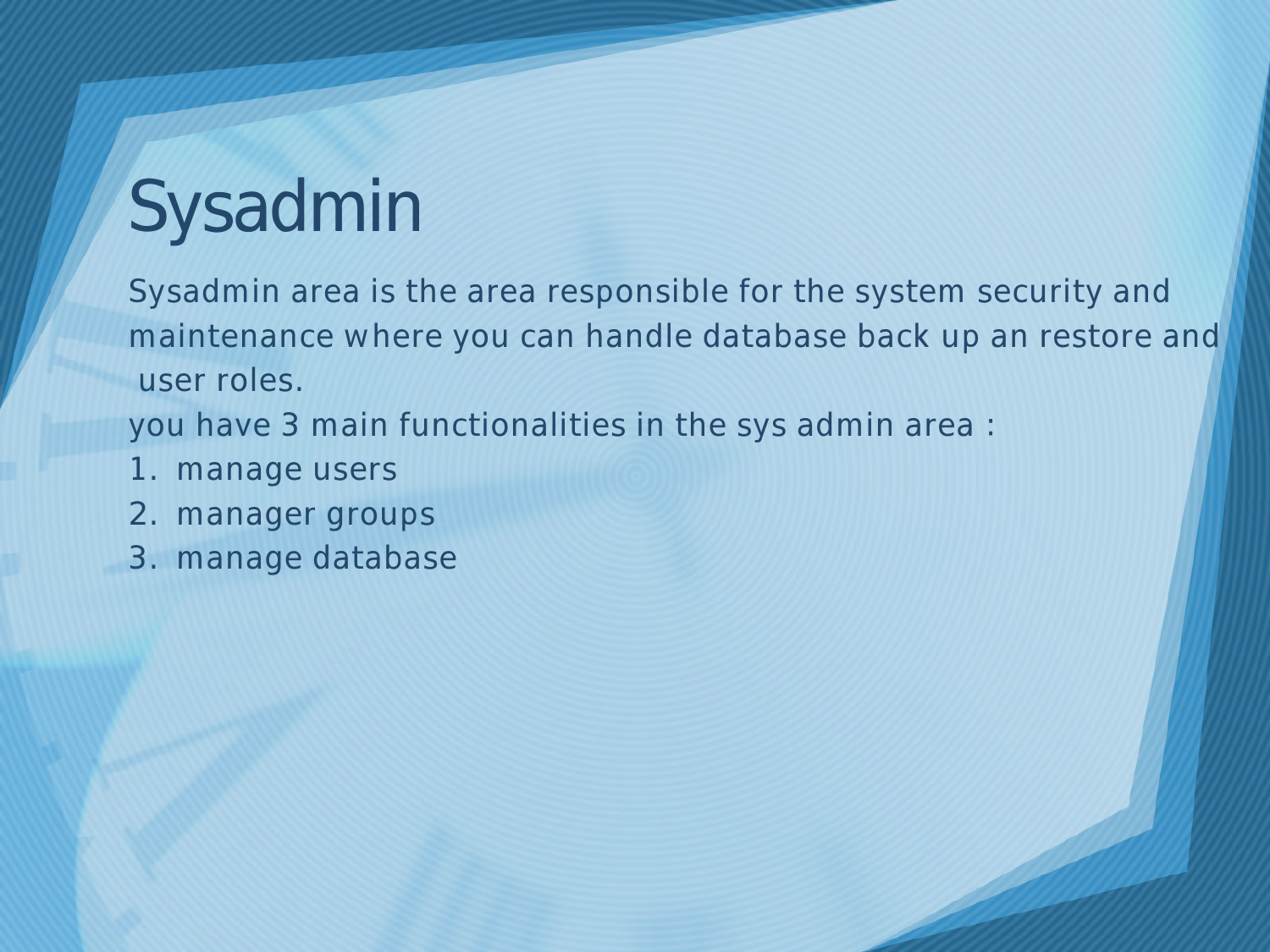

# Sysadmin
Sysadmin area is the area responsible for the system security and
maintenance where you can handle database back up an restore and
 user roles.
you have 3 main functionalities in the sys admin area :
manage users
manager groups
manage database